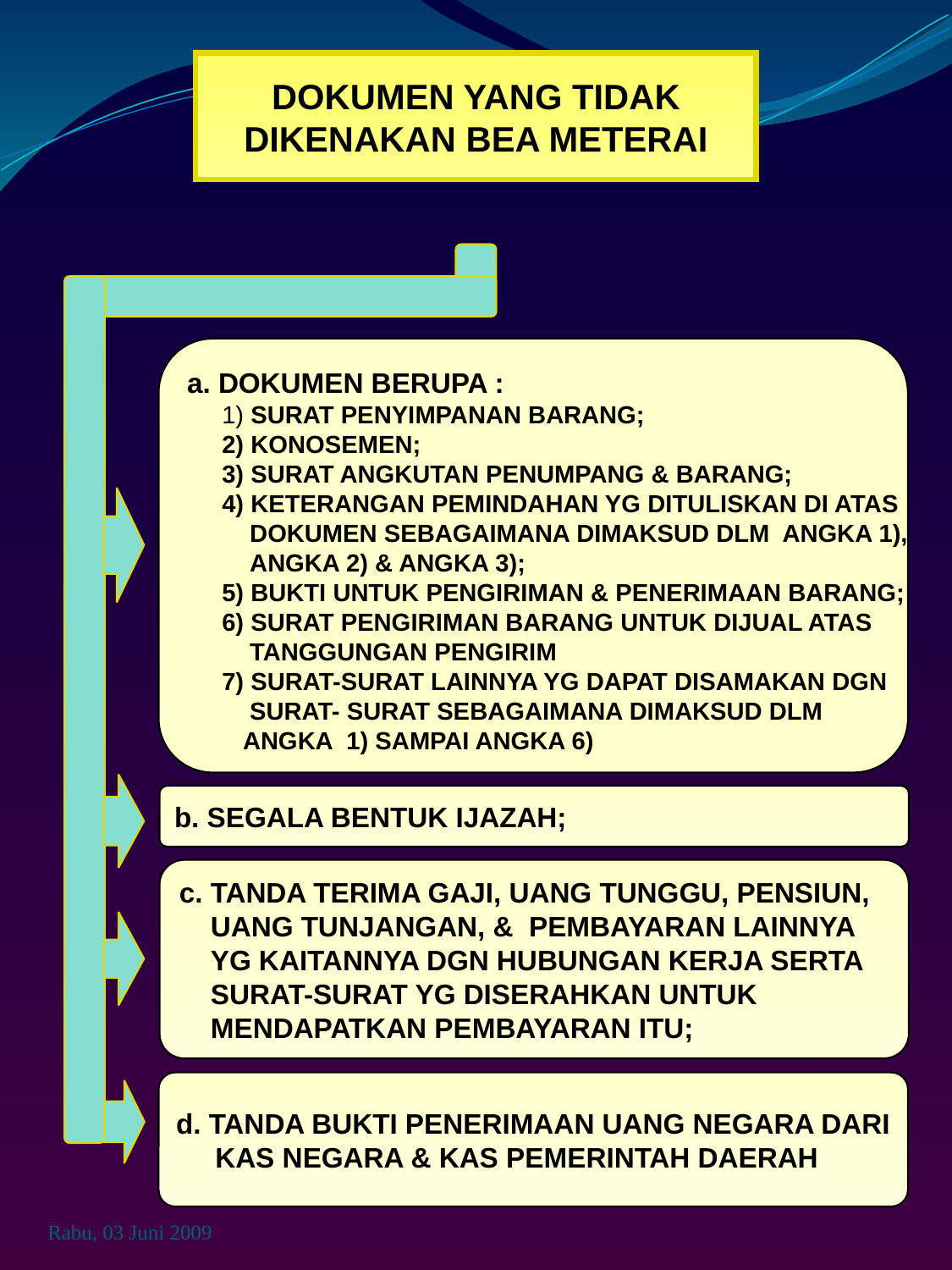

DOKUMEN YANG TIDAK DIKENAKAN BEA METERAI

a. DOKUMEN BERUPA :
     1) SURAT PENYIMPANAN BARANG;
     2) KONOSEMEN;
     3) SURAT ANGKUTAN PENUMPANG & BARANG;
     4) KETERANGAN PEMINDAHAN YG DITULISKAN DI ATAS
         DOKUMEN SEBAGAIMANA DIMAKSUD DLM  ANGKA 1),
         ANGKA 2) & ANGKA 3);
     5) BUKTI UNTUK PENGIRIMAN & PENERIMAAN BARANG;
     6) SURAT PENGIRIMAN BARANG UNTUK DIJUAL ATAS
         TANGGUNGAN PENGIRIM
     7) SURAT-SURAT LAINNYA YG DAPAT DISAMAKAN DGN
         SURAT- SURAT SEBAGAIMANA DIMAKSUD DLM
        ANGKA  1) SAMPAI ANGKA 6)

b. SEGALA BENTUK IJAZAH;

c. TANDA TERIMA GAJI, UANG TUNGGU, PENSIUN,
    UANG TUNJANGAN, &  PEMBAYARAN LAINNYA
    YG KAITANNYA DGN HUBUNGAN KERJA SERTA
    SURAT-SURAT YG DISERAHKAN UNTUK
    MENDAPATKAN PEMBAYARAN ITU;

d. TANDA BUKTI PENERIMAAN UANG NEGARA DARI
     KAS NEGARA & KAS PEMERINTAH DAERAH

Rabu, 03 Juni 2009